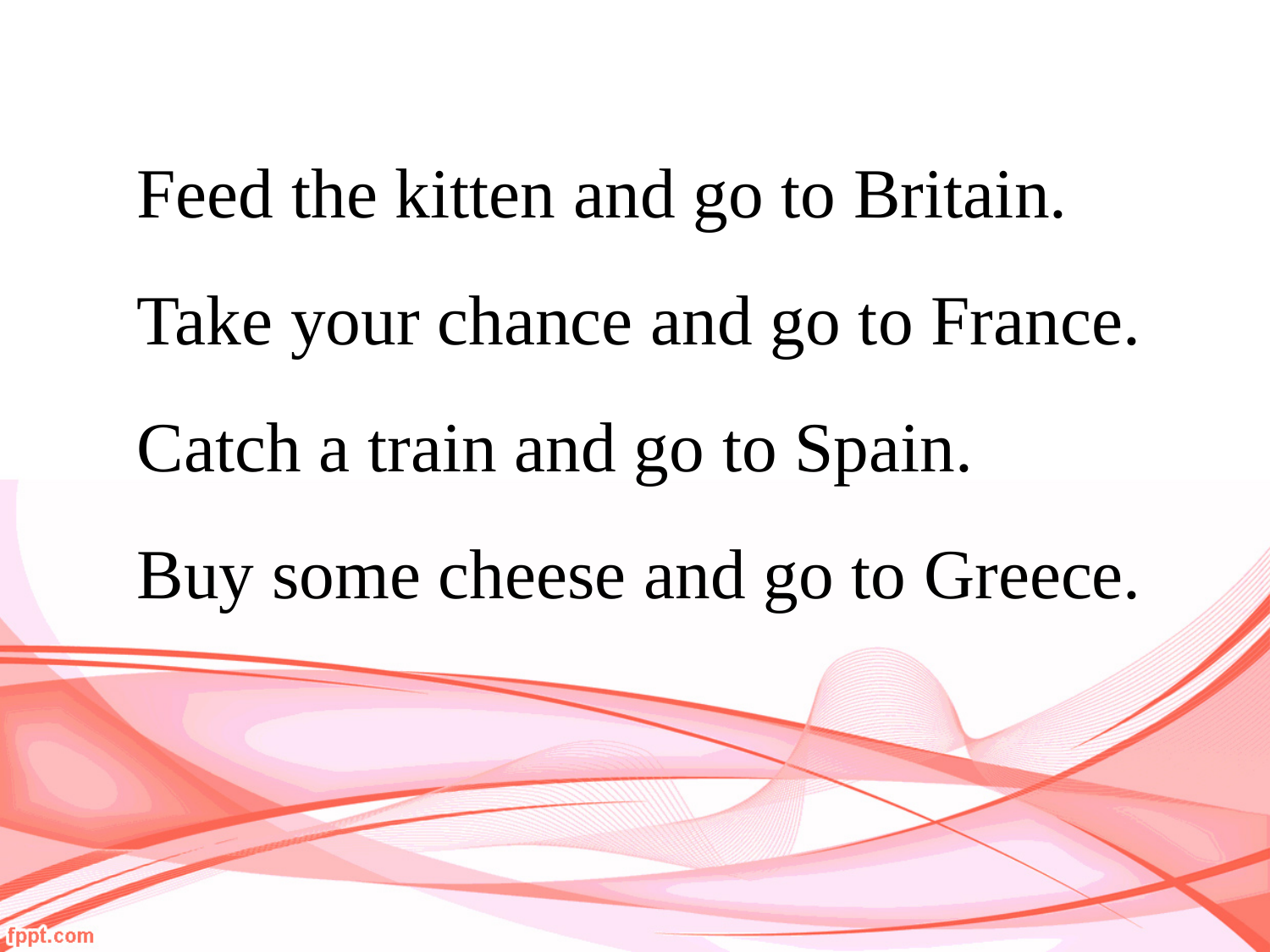

Feed the kitten and go to Britain.
Take your chance and go to France.
Catch a train and go to Spain.
Buy some cheese and go to Greece.